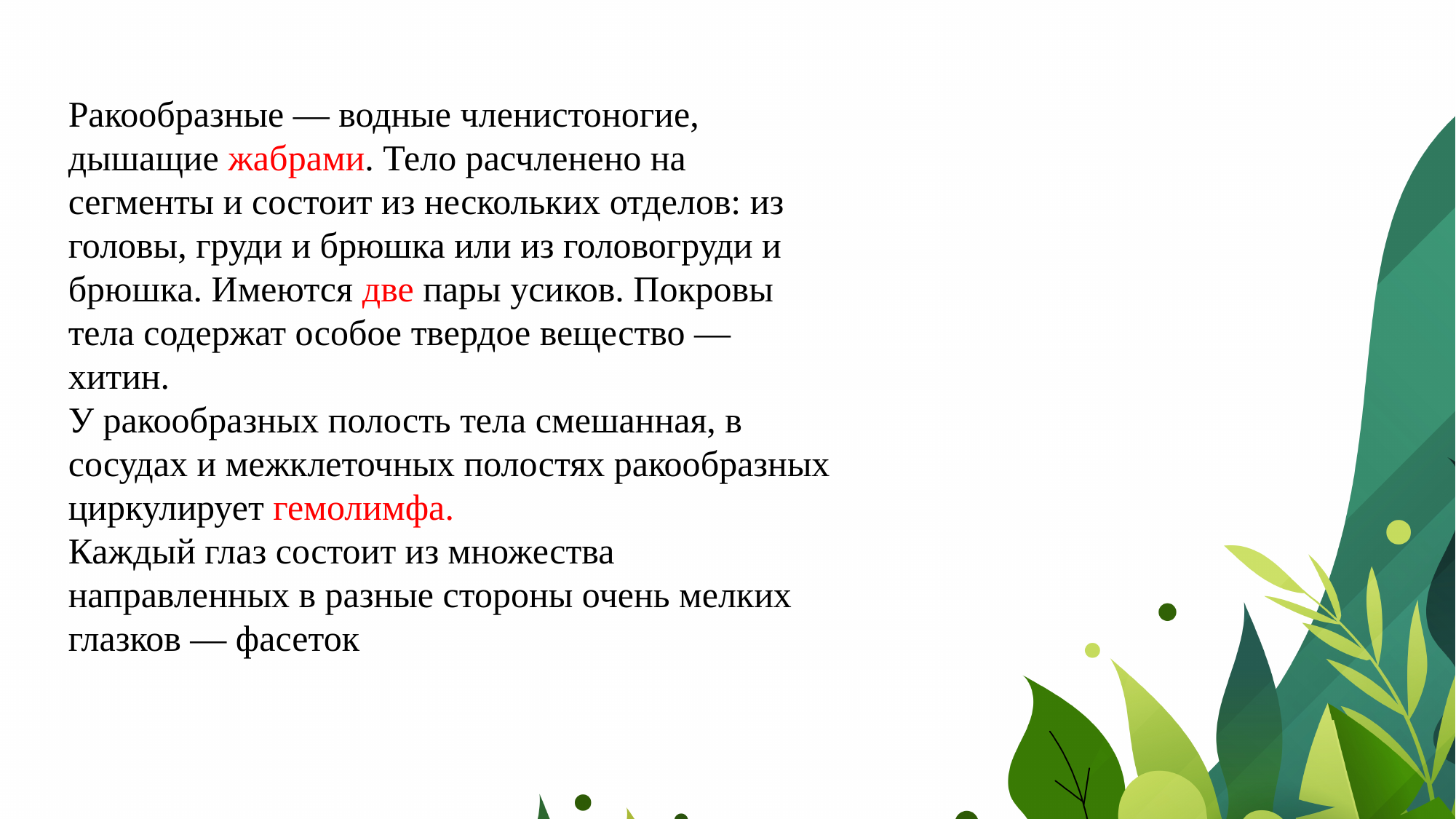

Ракообразные — водные членистоногие, дышащие жабрами. Тело расчленено на сегменты и состоит из нескольких отделов: из головы, груди и брюшка или из головогруди и брюшка. Имеются две пары усиков. Покровы тела содержат особое твердое вещество — хитин.
У ракообразных полость тела смешанная, в сосудах и межклеточных полостях ракообразных циркулирует гемолимфа.
Каждый глаз состоит из множества направленных в разные стороны очень мелких глазков — фасеток